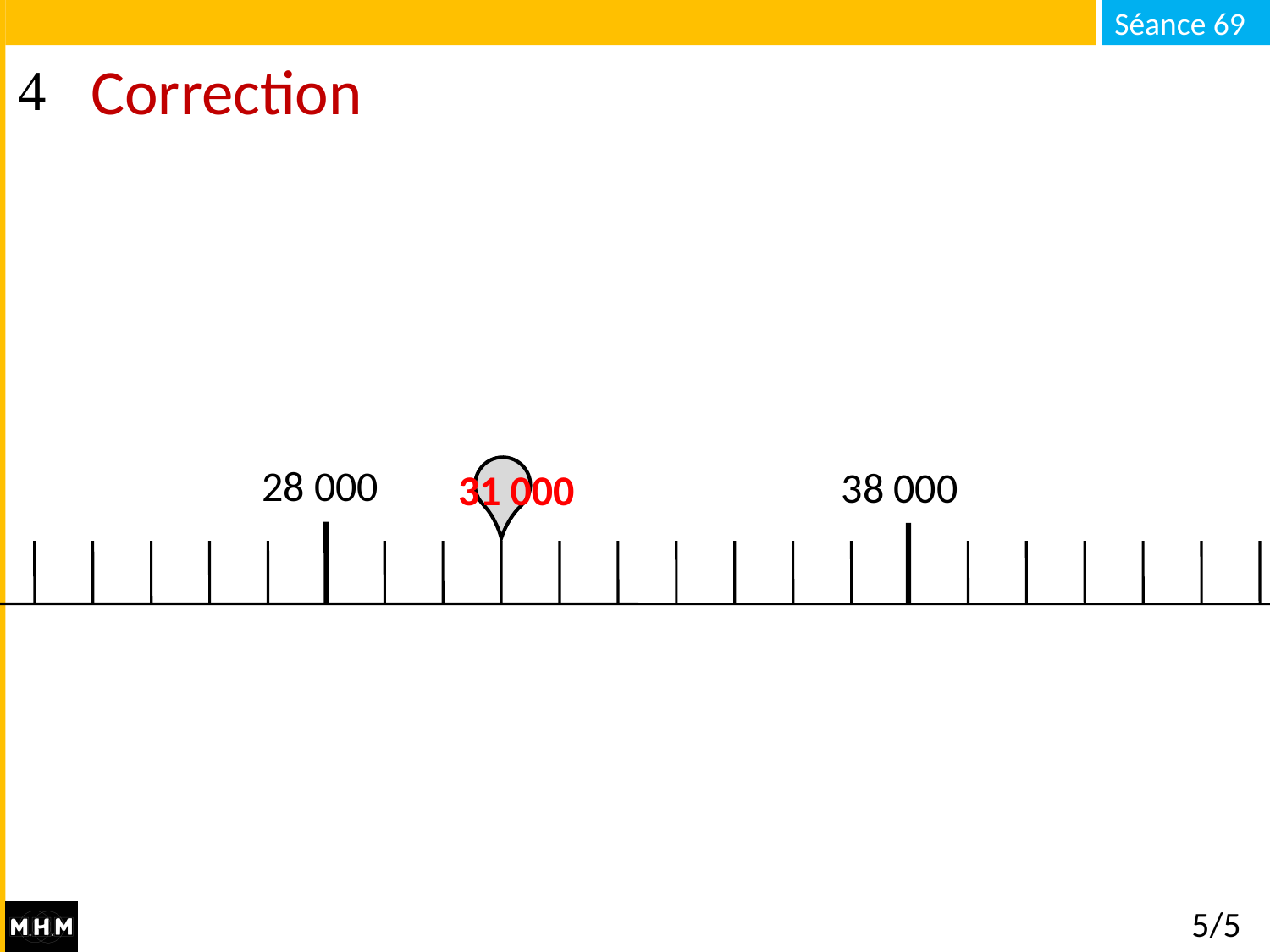

# Correction
28 000
38 000
31 000

5/5